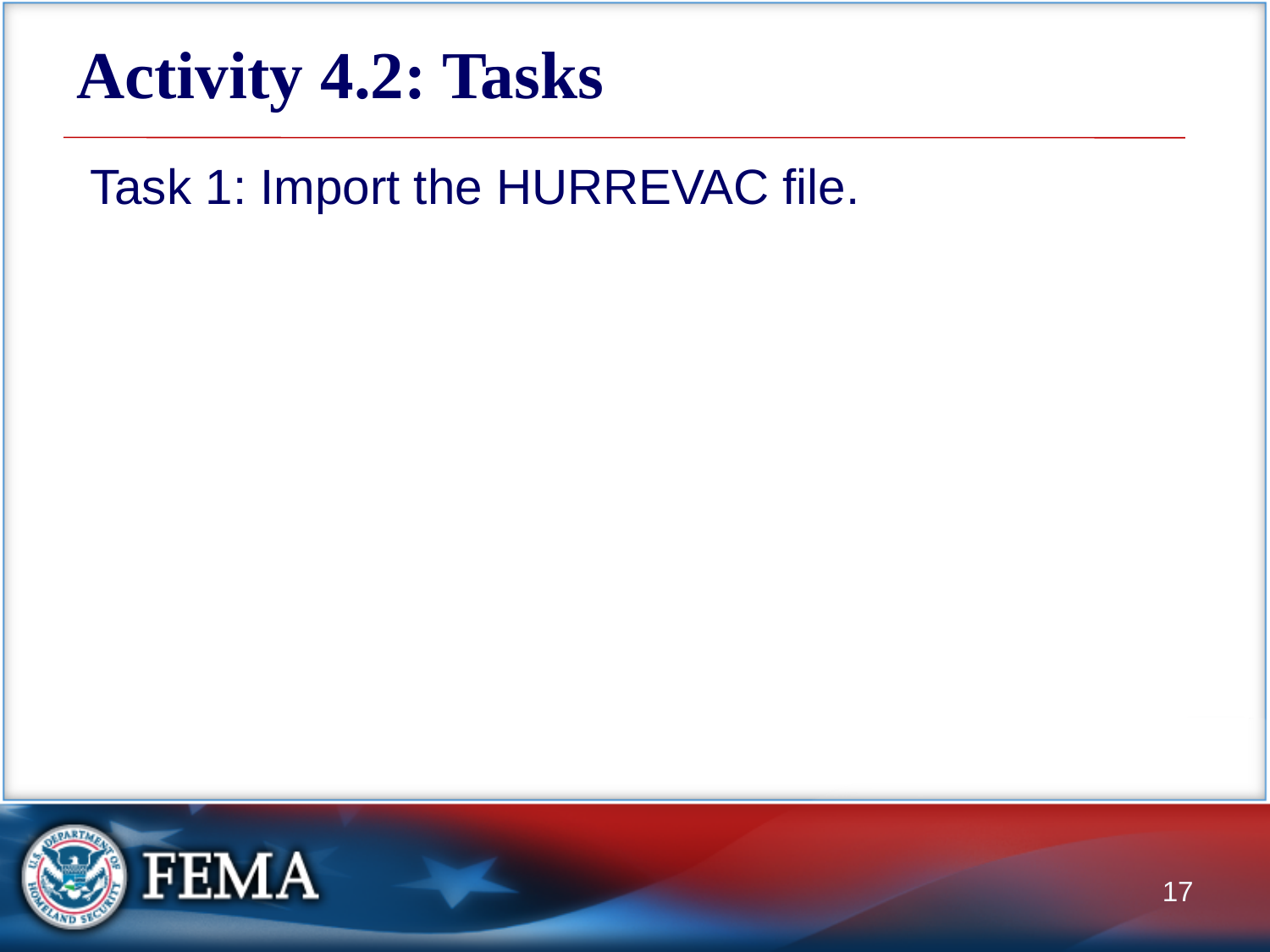

# Activity 4.2: Tasks
 Task 1: Import the HURREVAC file.
17